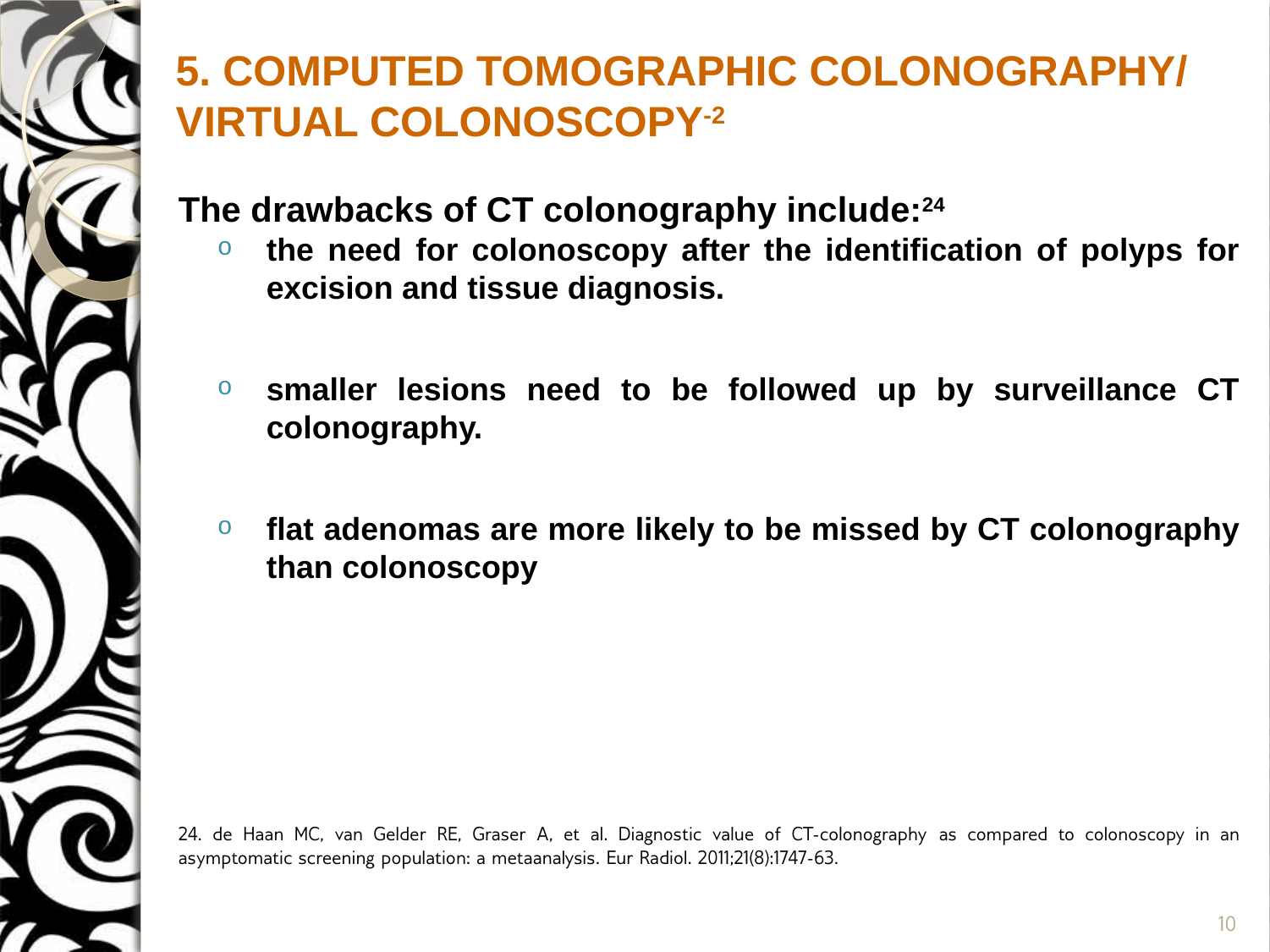

5. COMPUTED TOMOGRAPHIC COLONOGRAPHY/  VIRTUAL COLONOSCOPY-2
The drawbacks of CT colonography include:24
the need for colonoscopy after the identification of polyps for excision and tissue diagnosis.
smaller lesions need to be followed up by surveillance CT colonography.
flat adenomas are more likely to be missed by CT colonography than colonoscopy

24. de Haan MC, van Gelder RE, Graser A, et al. Diagnostic value of CT-colonography as compared to colonoscopy in an asymptomatic screening population: a metaanalysis. Eur Radiol. 2011;21(8):1747-63.

10